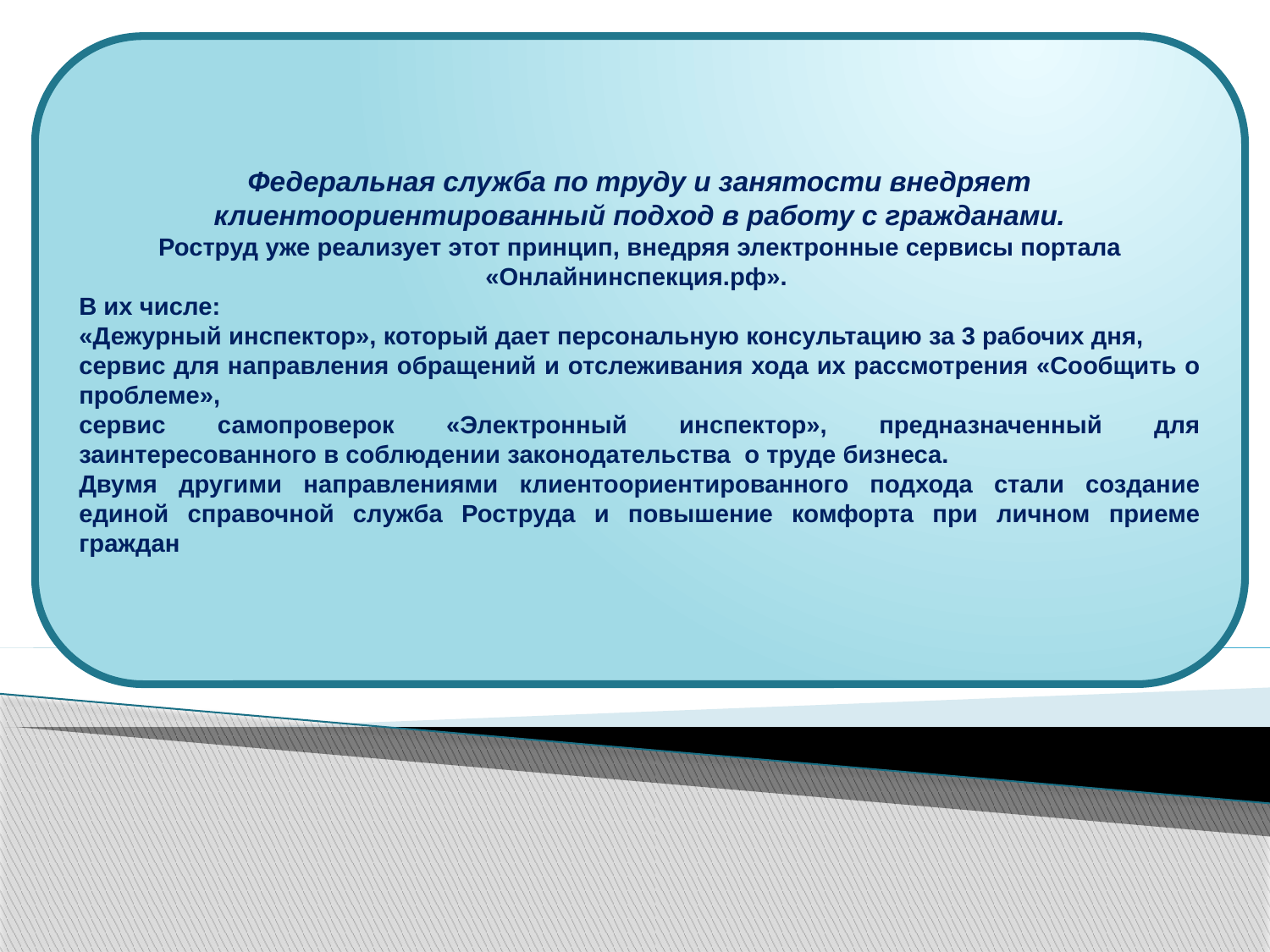

Федеральная служба по труду и занятости внедряет клиентоориентированный подход в работу с гражданами.
Роструд уже реализует этот принцип, внедряя электронные сервисы портала «Онлайнинспекция.рф».
В их числе:
«Дежурный инспектор», который дает персональную консультацию за 3 рабочих дня,
сервис для направления обращений и отслеживания хода их рассмотрения «Сообщить о проблеме»,
сервис самопроверок «Электронный инспектор», предназначенный для заинтересованного в соблюдении законодательства  о труде бизнеса.
Двумя другими направлениями клиентоориентированного подхода стали создание единой справочной служба Роструда и повышение комфорта при личном приеме граждан